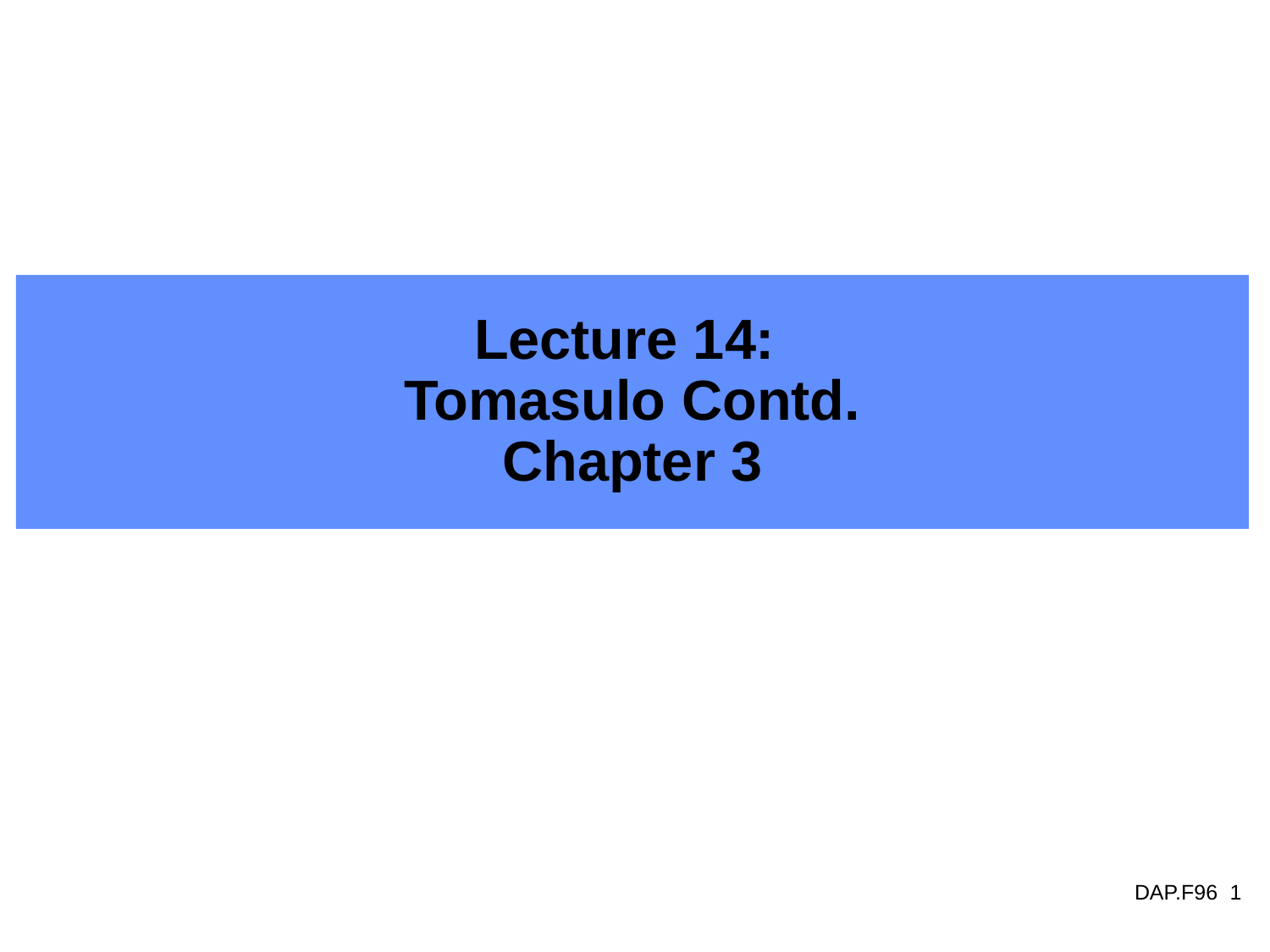

# Lecture 14: Tomasulo Contd. Chapter 3